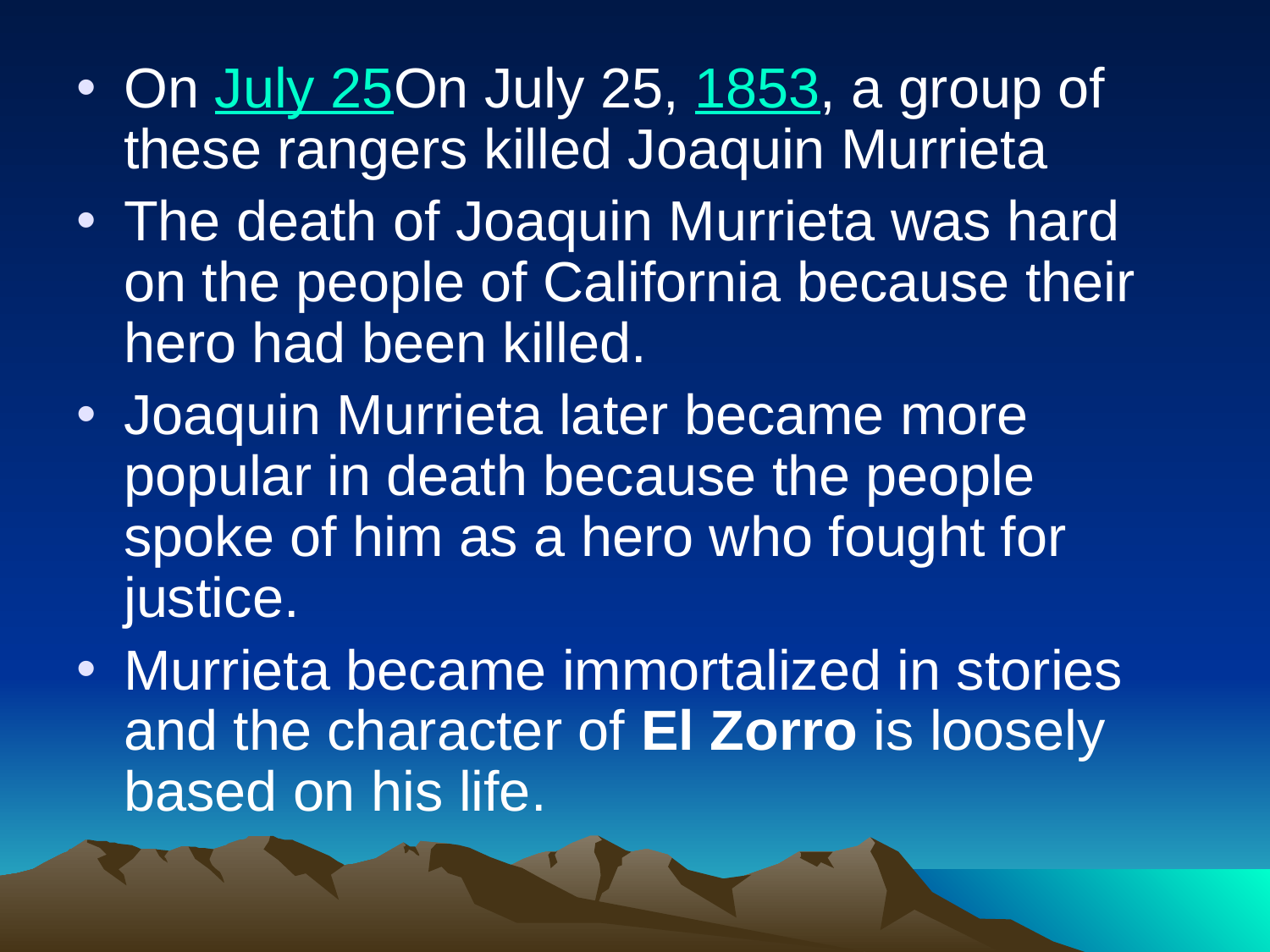

On July 25On July 25, 1853, a group of these rangers killed Joaquin Murrieta
The death of Joaquin Murrieta was hard on the people of California because their hero had been killed.
Joaquin Murrieta later became more popular in death because the people spoke of him as a hero who fought for justice.
Murrieta became immortalized in stories and the character of El Zorro is loosely based on his life.